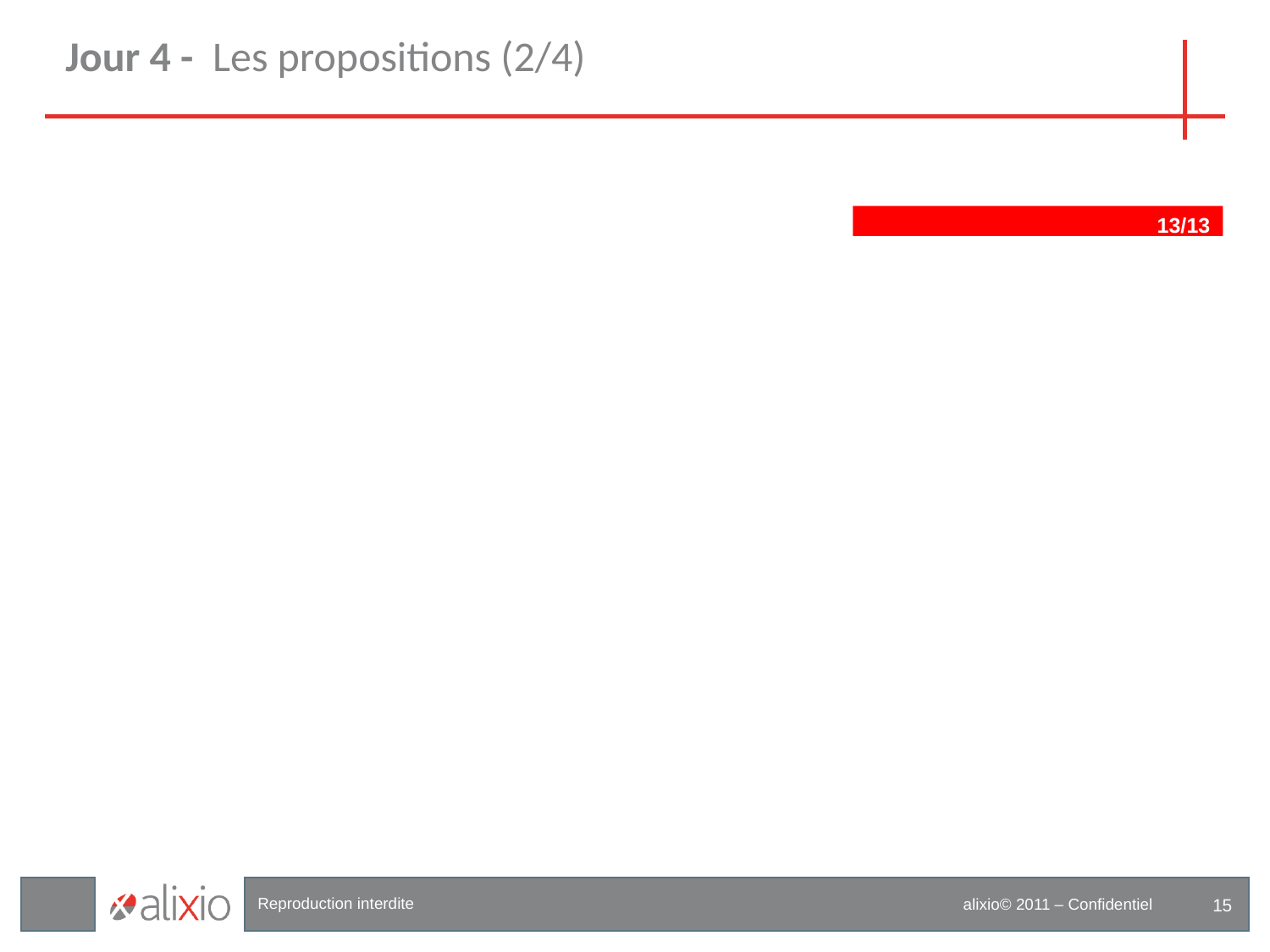

# Jour 4 -  Les propositions (2/4)

13/13
15